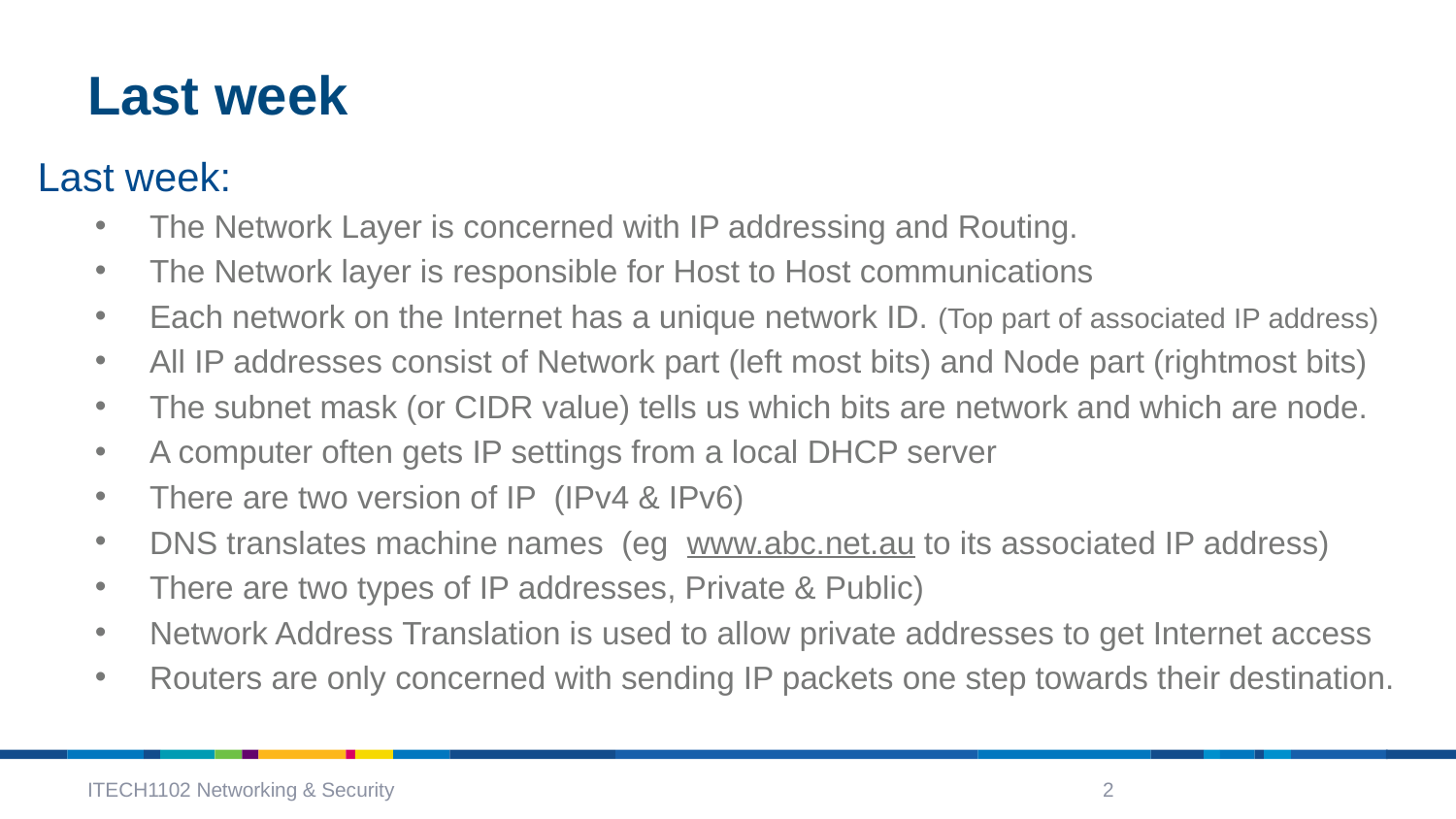

# Last week
Last week:
The Network Layer is concerned with IP addressing and Routing.
The Network layer is responsible for Host to Host communications
Each network on the Internet has a unique network ID. (Top part of associated IP address)
All IP addresses consist of Network part (left most bits) and Node part (rightmost bits)
The subnet mask (or CIDR value) tells us which bits are network and which are node.
A computer often gets IP settings from a local DHCP server
There are two version of IP  (IPv4 & IPv6)
DNS translates machine names  (eg  www.abc.net.au to its associated IP address)
There are two types of IP addresses, Private & Public)
Network Address Translation is used to allow private addresses to get Internet access
Routers are only concerned with sending IP packets one step towards their destination.

ITECH1102 Networking & Security
2